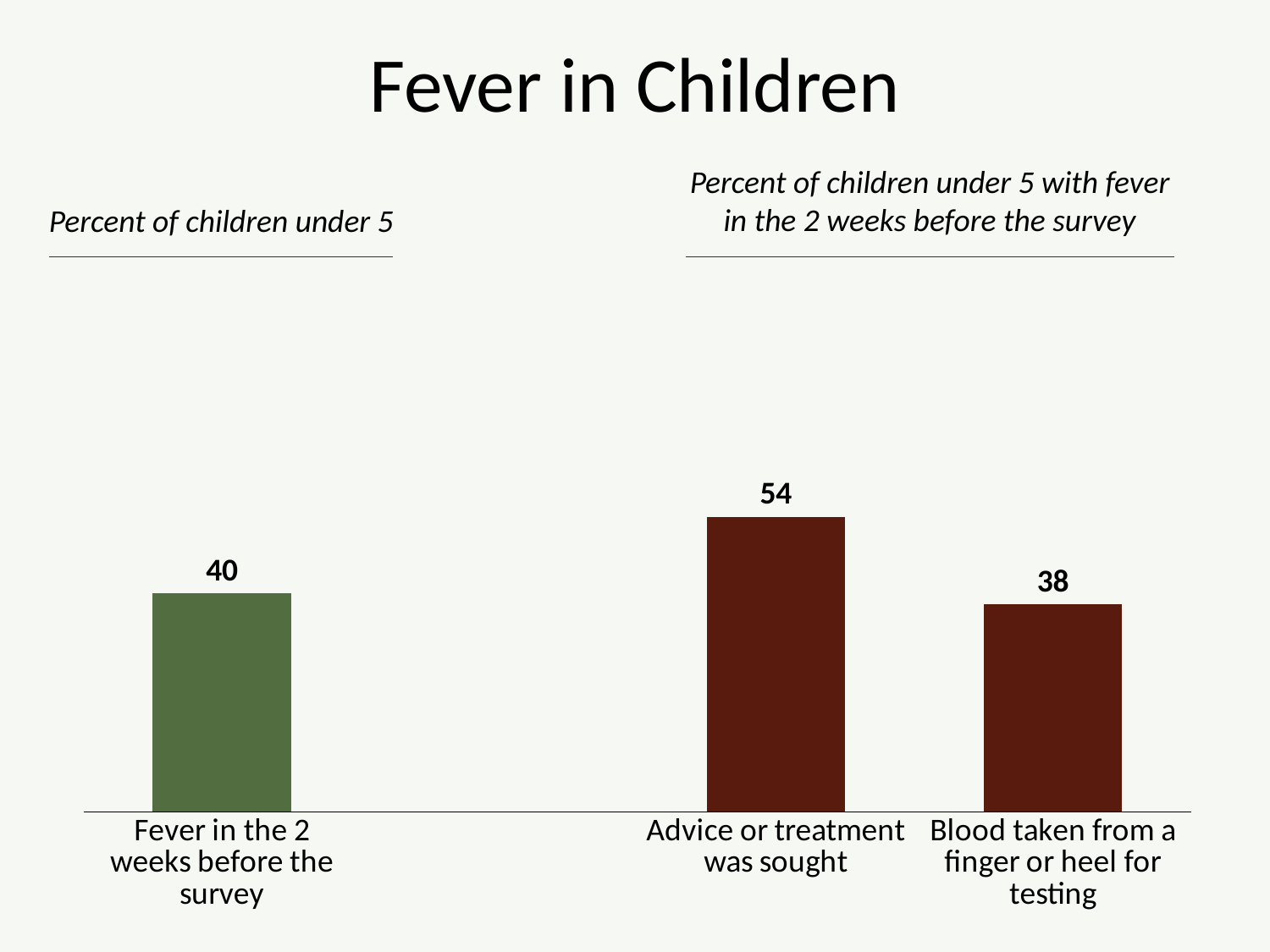

# Fever in Children
Percent of children under 5 with fever in the 2 weeks before the survey
Percent of children under 5

### Chart

| Category | Series 1 |
|---|---|
| Fever in the 2 weeks before the survey | 40.0 |
|  | None |
| Advice or treatment was sought | 54.0 |
| Blood taken from a finger or heel for testing | 38.0 |